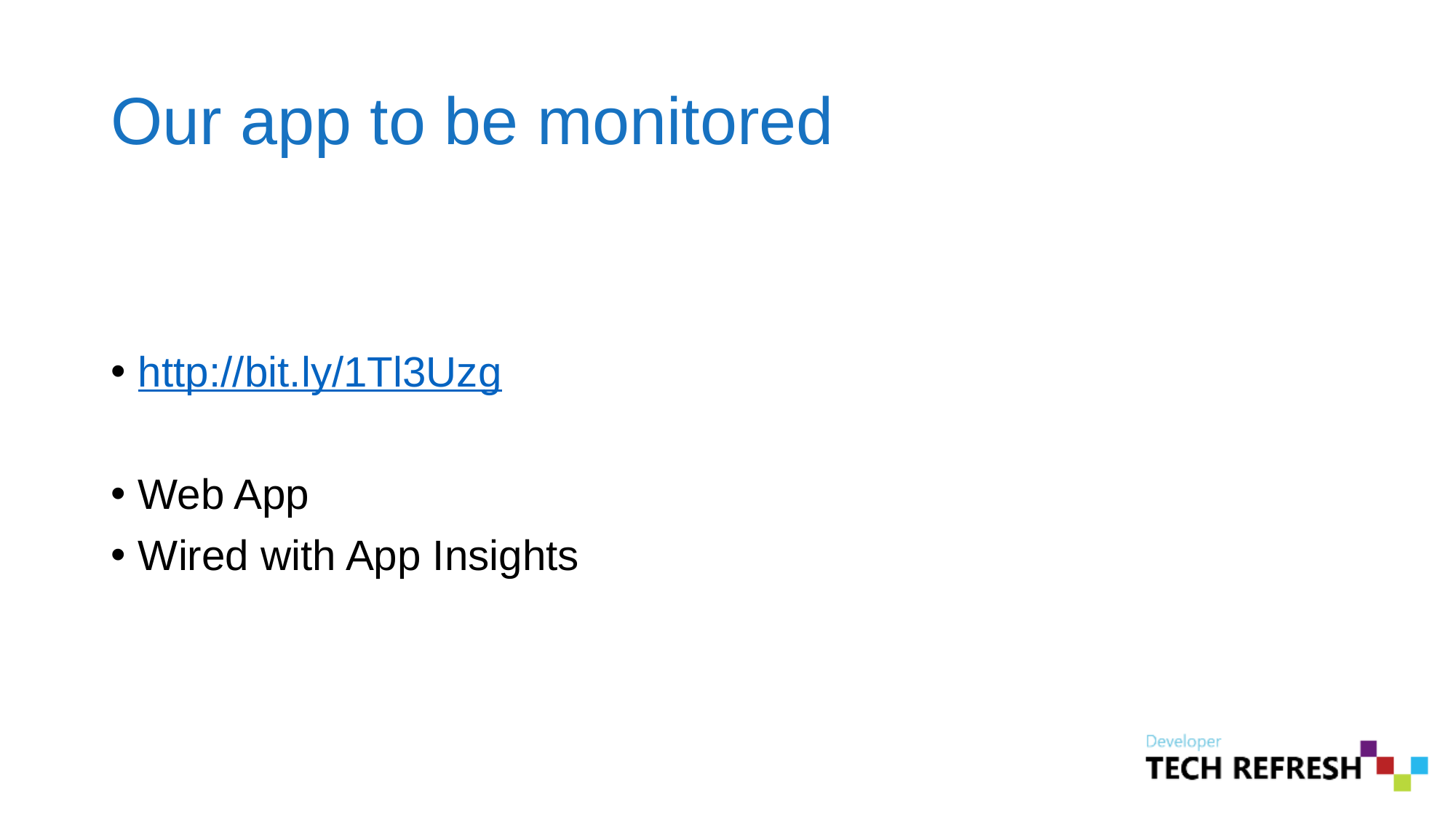

# Our app to be monitored

http://bit.ly/1Tl3Uzg

Web App
Wired with App Insights